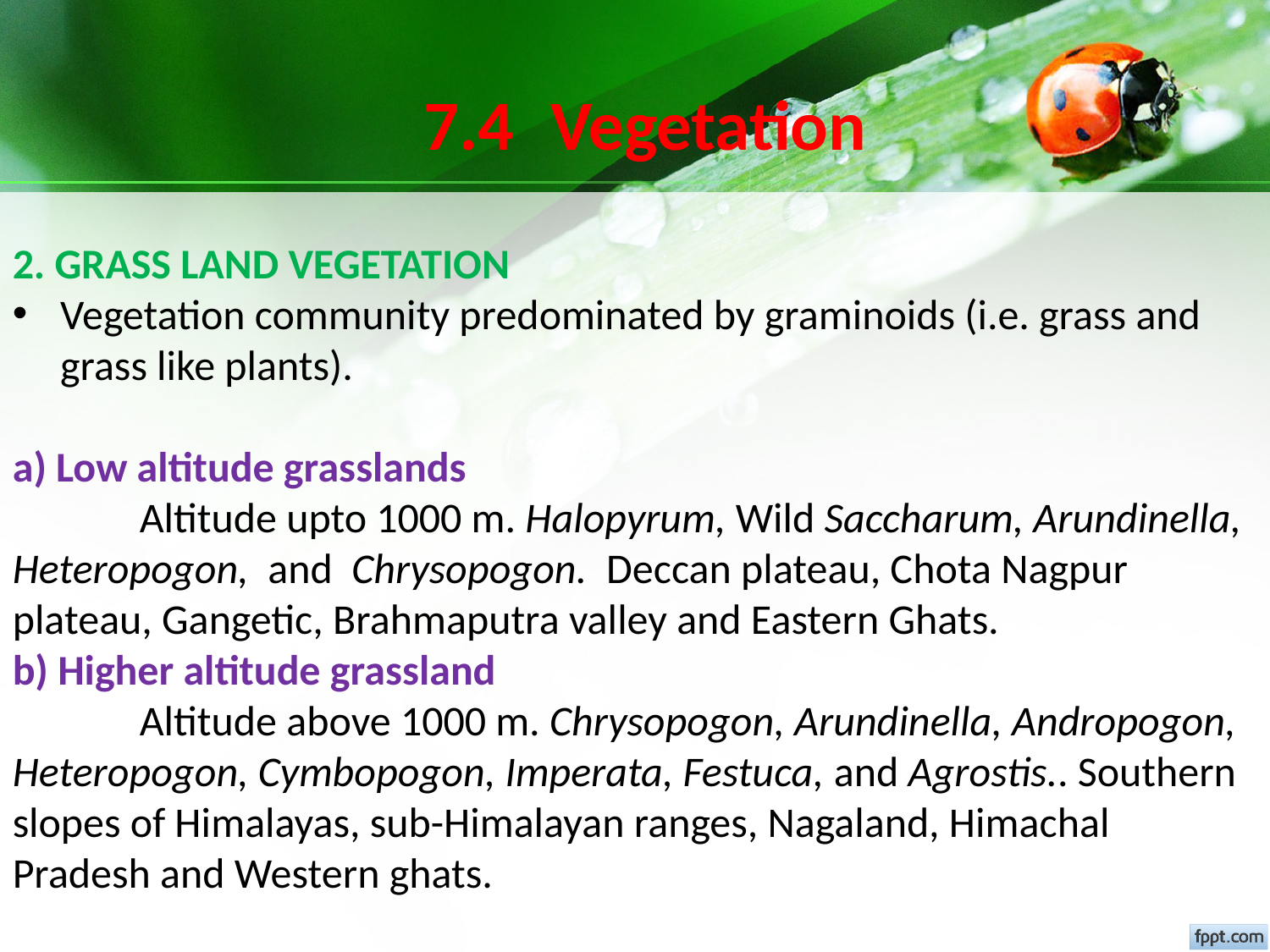

7.4	Vegetation

2. GRASS LAND VEGETATION
Vegetation community predominated by graminoids (i.e. grass and grass like plants).

a) Low altitude grasslands
	Altitude upto 1000 m. Halopyrum, Wild Saccharum, Arundinella, Heteropogon,  and  Chrysopogon.  Deccan plateau, Chota Nagpur plateau, Gangetic, Brahmaputra valley and Eastern Ghats.
b) Higher altitude grassland
	Altitude above 1000 m. Chrysopogon, Arundinella, Andropogon, Heteropogon, Cymbopogon, Imperata, Festuca, and Agrostis.. Southern slopes of Himalayas, sub-Himalayan ranges, Nagaland, Himachal Pradesh and Western ghats.